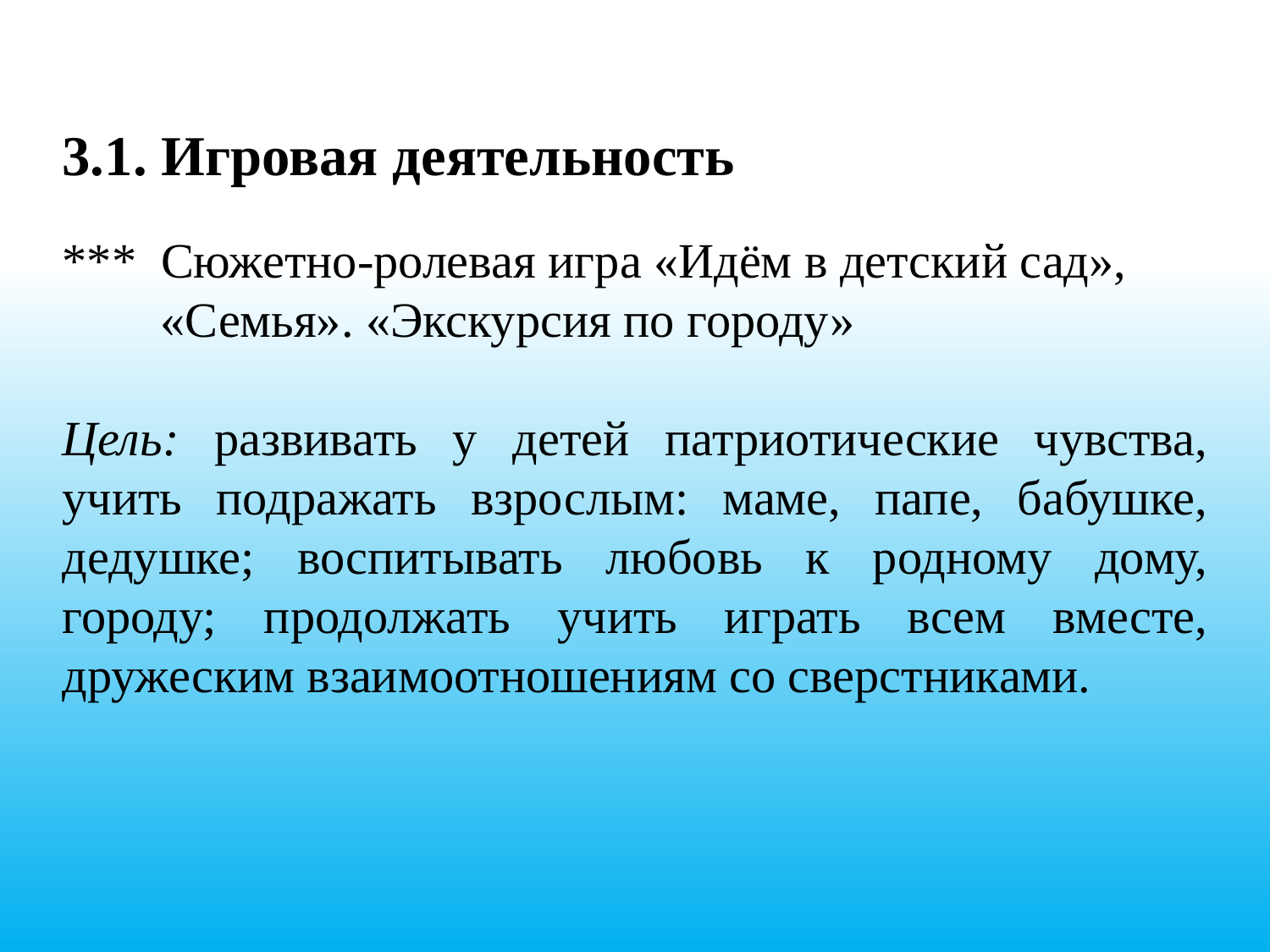

3.1. Игровая деятельность

***  Сюжетно-ролевая игра «Идём в детский сад»,
        «Семья». «Экскурсия по городу»

Цель: развивать у детей патриотические чувства, учить подражать взрослым: маме, папе, бабушке, дедушке; воспитывать любовь к родному дому, городу; продолжать учить играть всем вместе, дружеским взаимоотношениям со сверстниками.